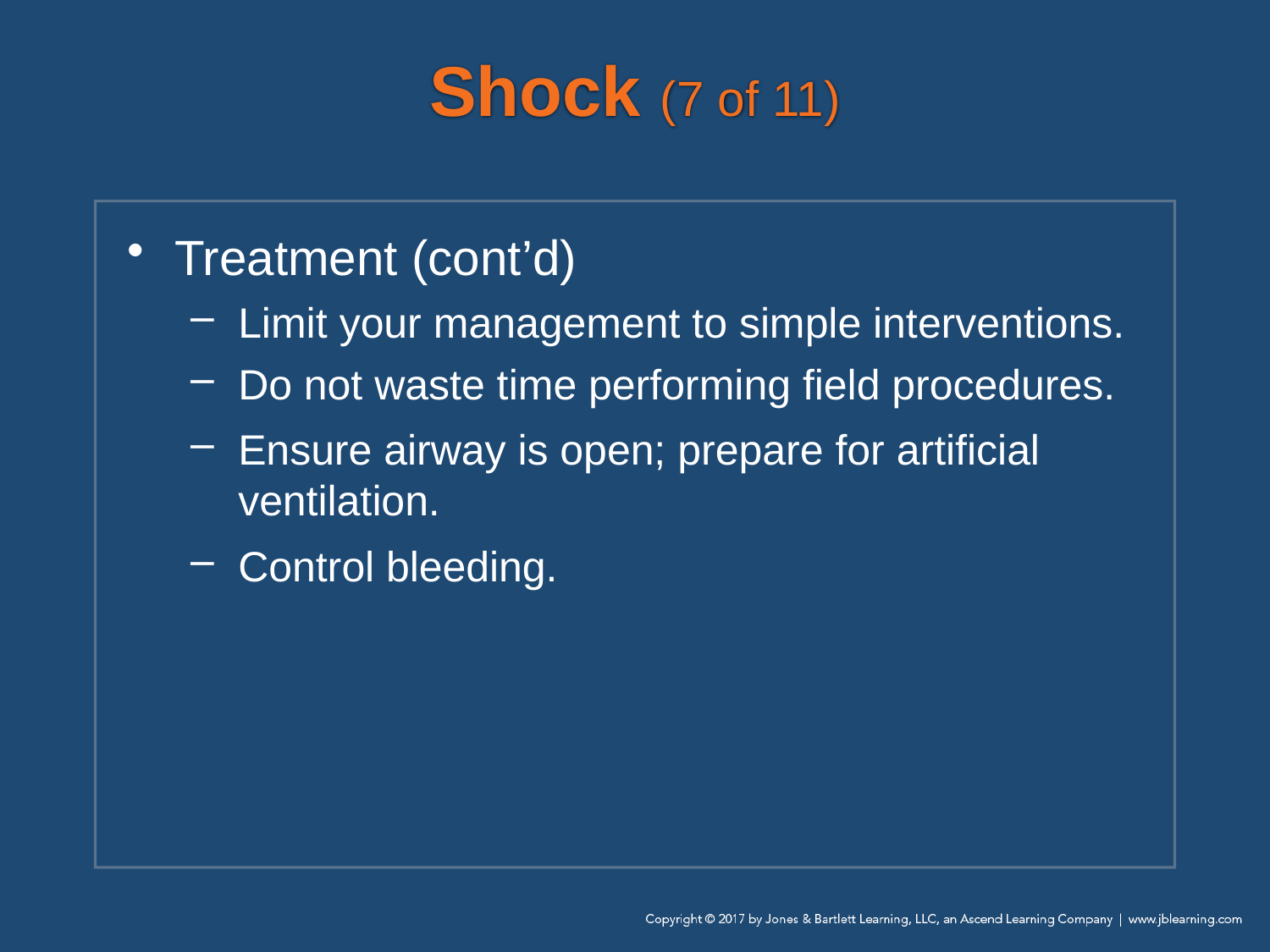

# Shock (7 of 11)
Treatment (cont’d)
Limit your management to simple interventions.
Do not waste time performing field procedures.
Ensure airway is open; prepare for artificial ventilation.
Control bleeding.